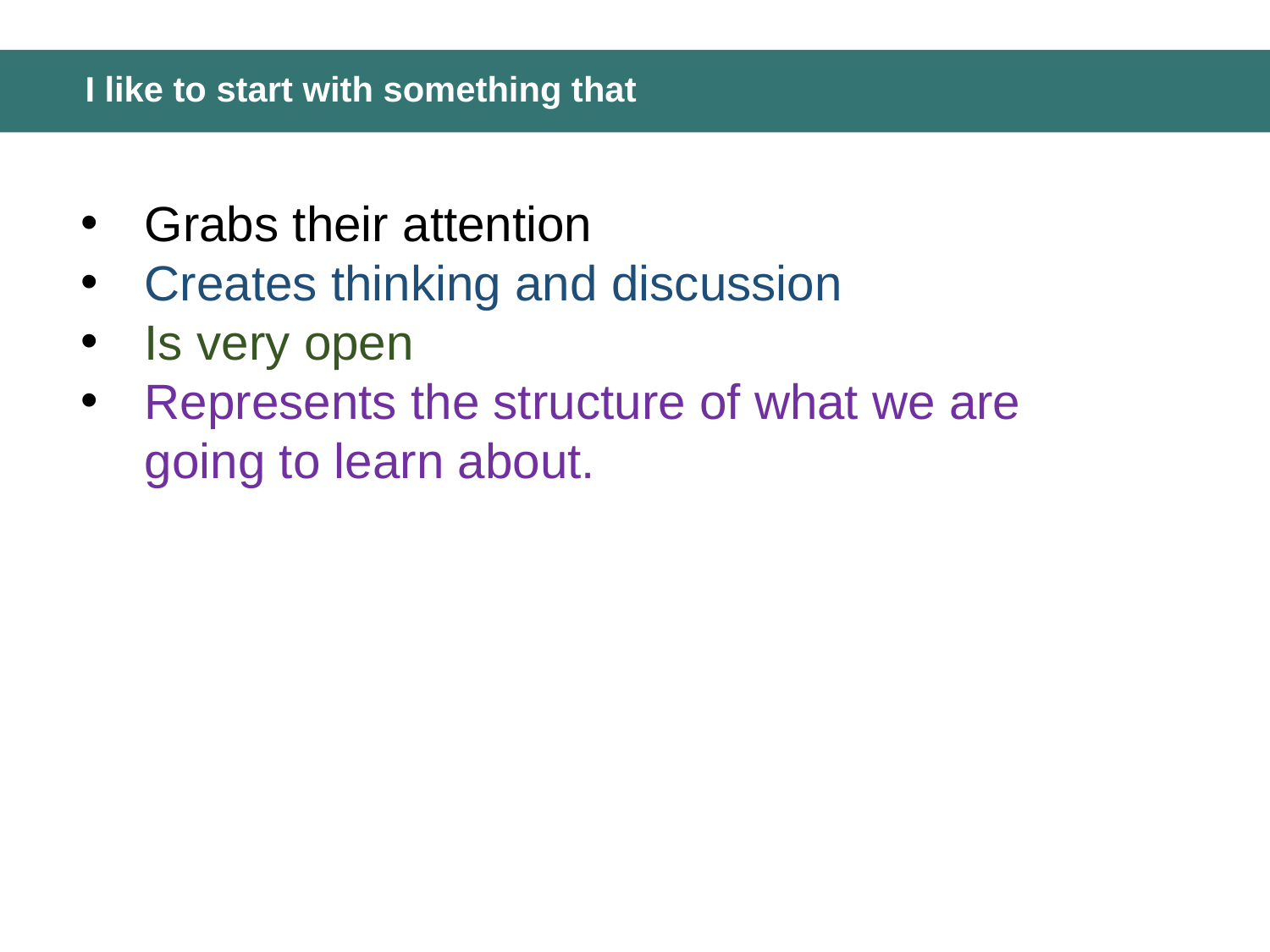

# I like to start with something that
Grabs their attention
Creates thinking and discussion
Is very open
Represents the structure of what we are going to learn about.